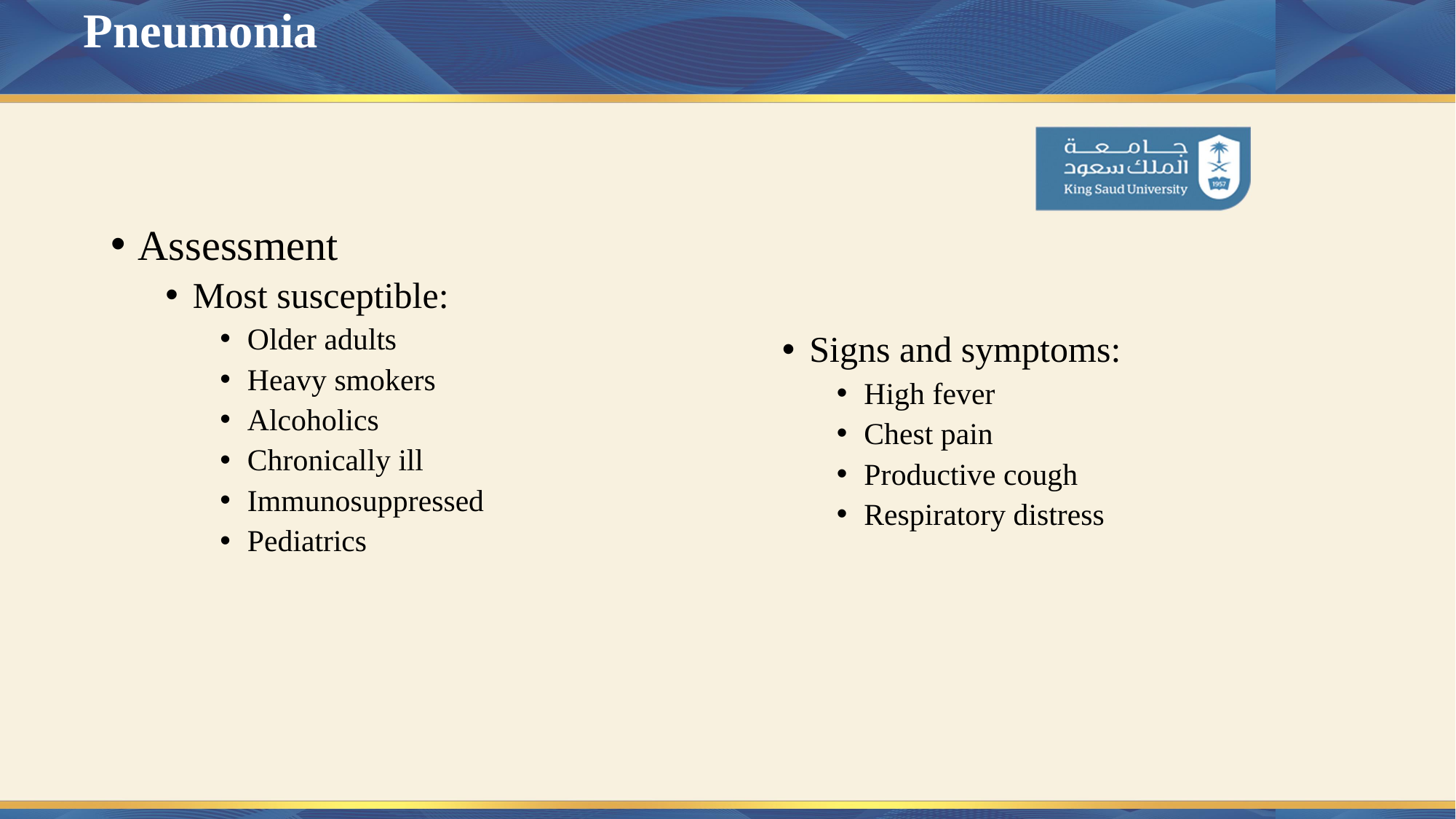

# Pneumonia
Assessment
Most susceptible:
Older adults
Heavy smokers
Alcoholics
Chronically ill
Immunosuppressed
Pediatrics

Signs and symptoms:
High fever
Chest pain
Productive cough
Respiratory distress